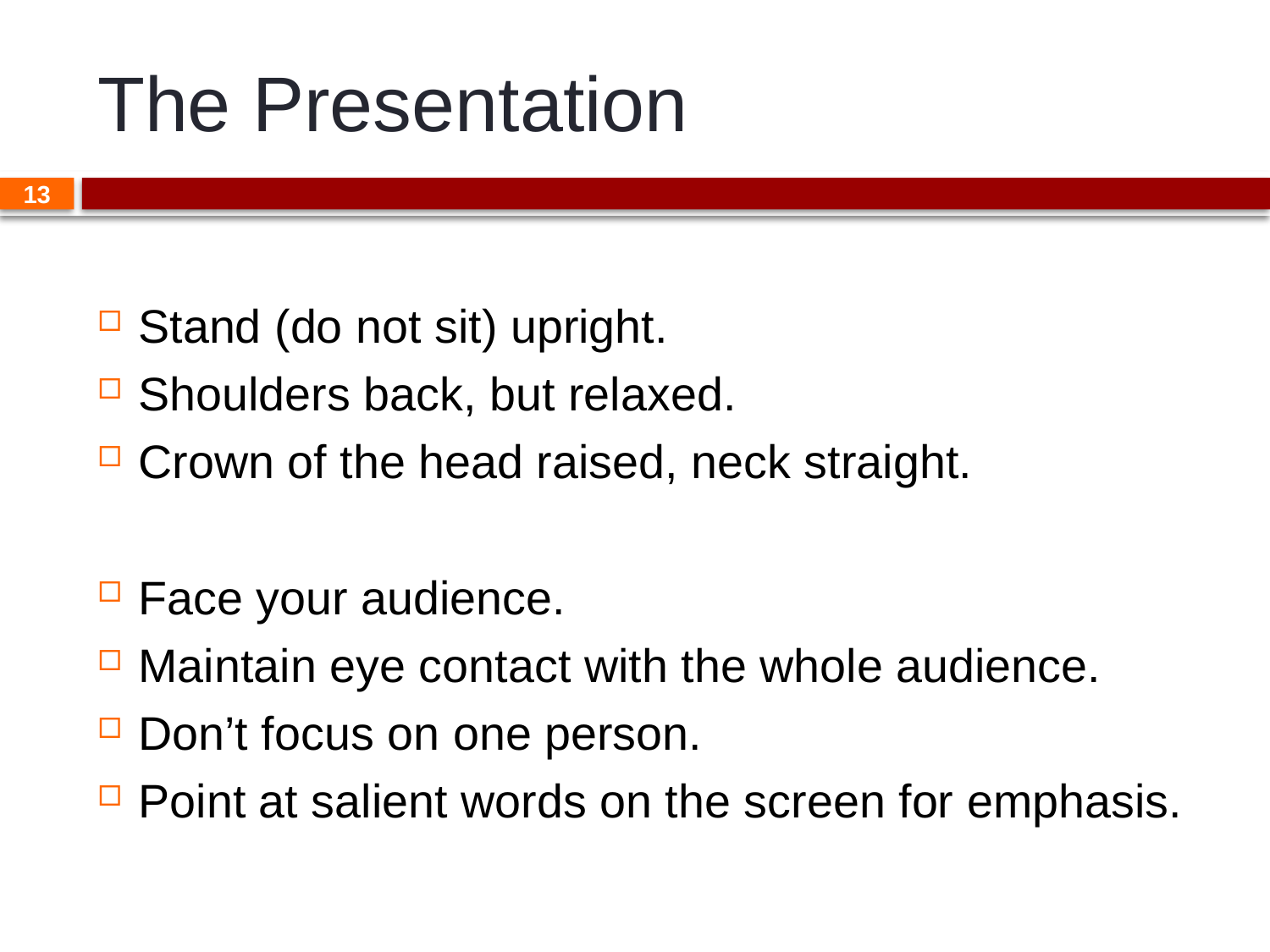

# The Presentation
13

Stand (do not sit) upright.
Shoulders back, but relaxed.
Crown of the head raised, neck straight.

Face your audience.
Maintain eye contact with the whole audience.
Don’t focus on one person.
Point at salient words on the screen for emphasis.